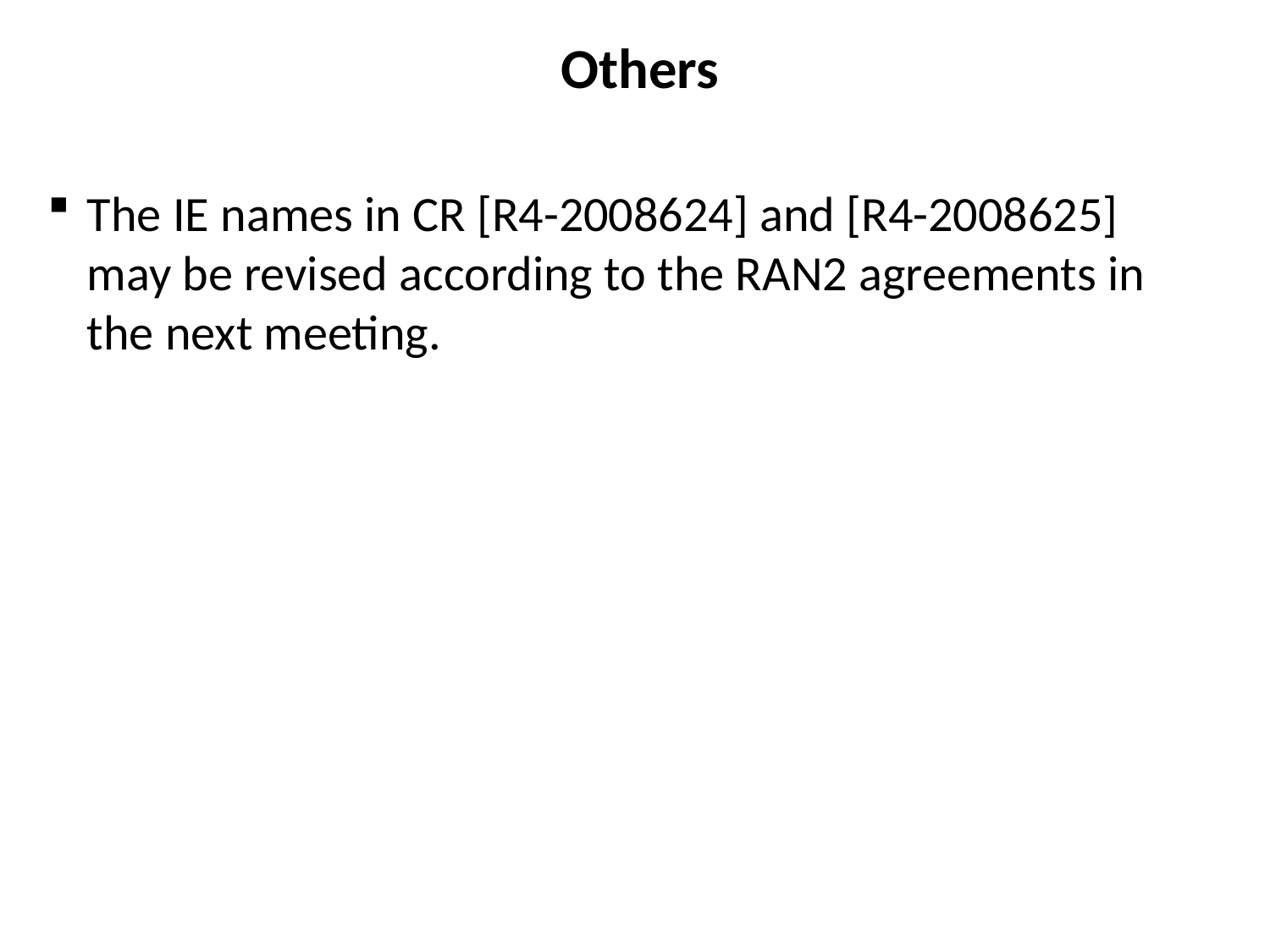

# Others
The IE names in CR [R4-2008624] and [R4-2008625] may be revised according to the RAN2 agreements in the next meeting.